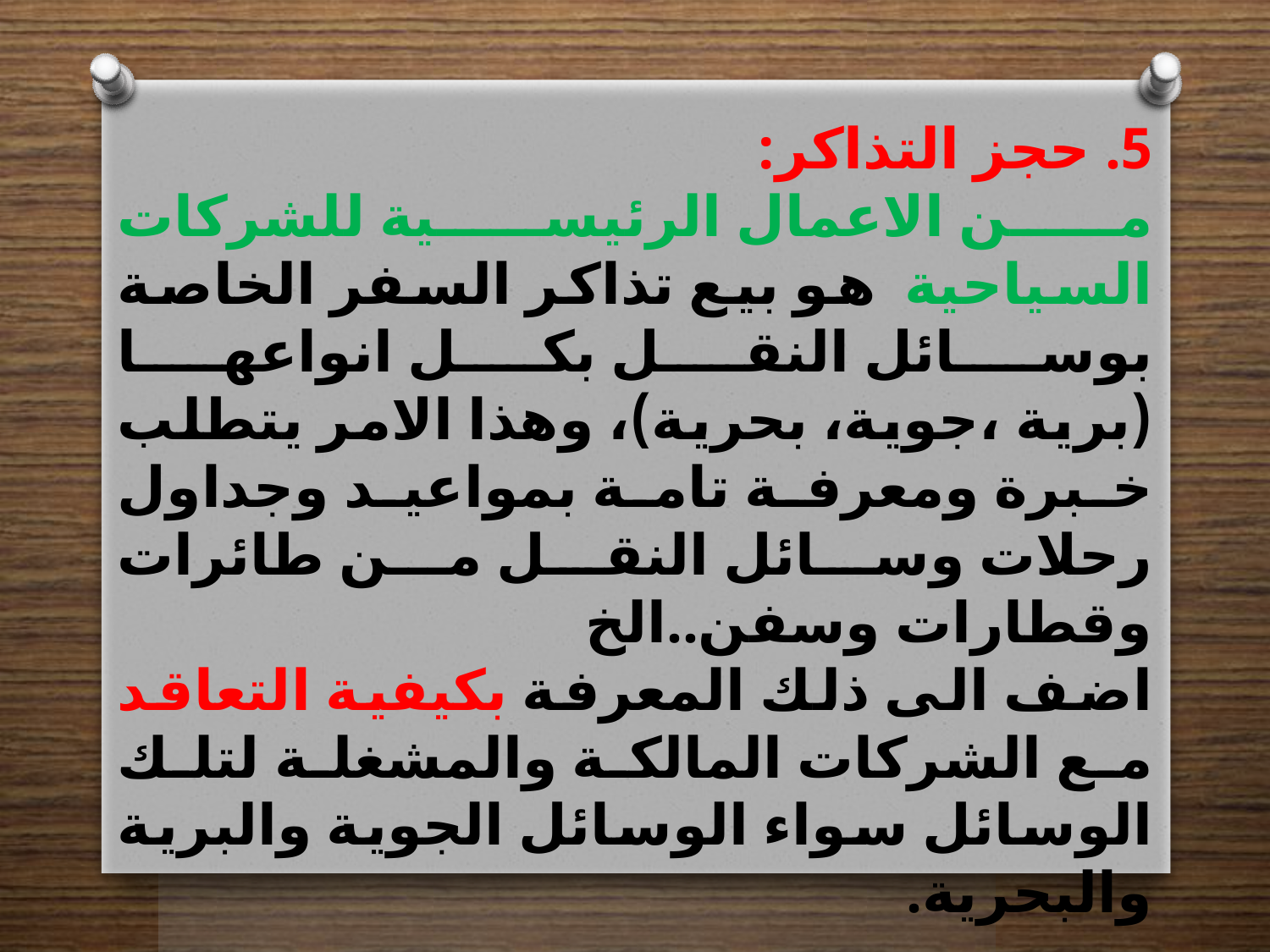

5. حجز التذاكر:
من الاعمال الرئيسية للشركات السياحية  هو بيع تذاكر السفر الخاصة بوسائل النقل بكل انواعها (برية ،جوية، بحرية)، وهذا الامر يتطلب خبرة ومعرفة تامة بمواعيد وجداول رحلات وسائل النقل من طائرات وقطارات وسفن..الخ
اضف الى ذلك المعرفة بكيفية التعاقد مع الشركات المالكة والمشغلة لتلك الوسائل سواء الوسائل الجوية والبرية والبحرية.